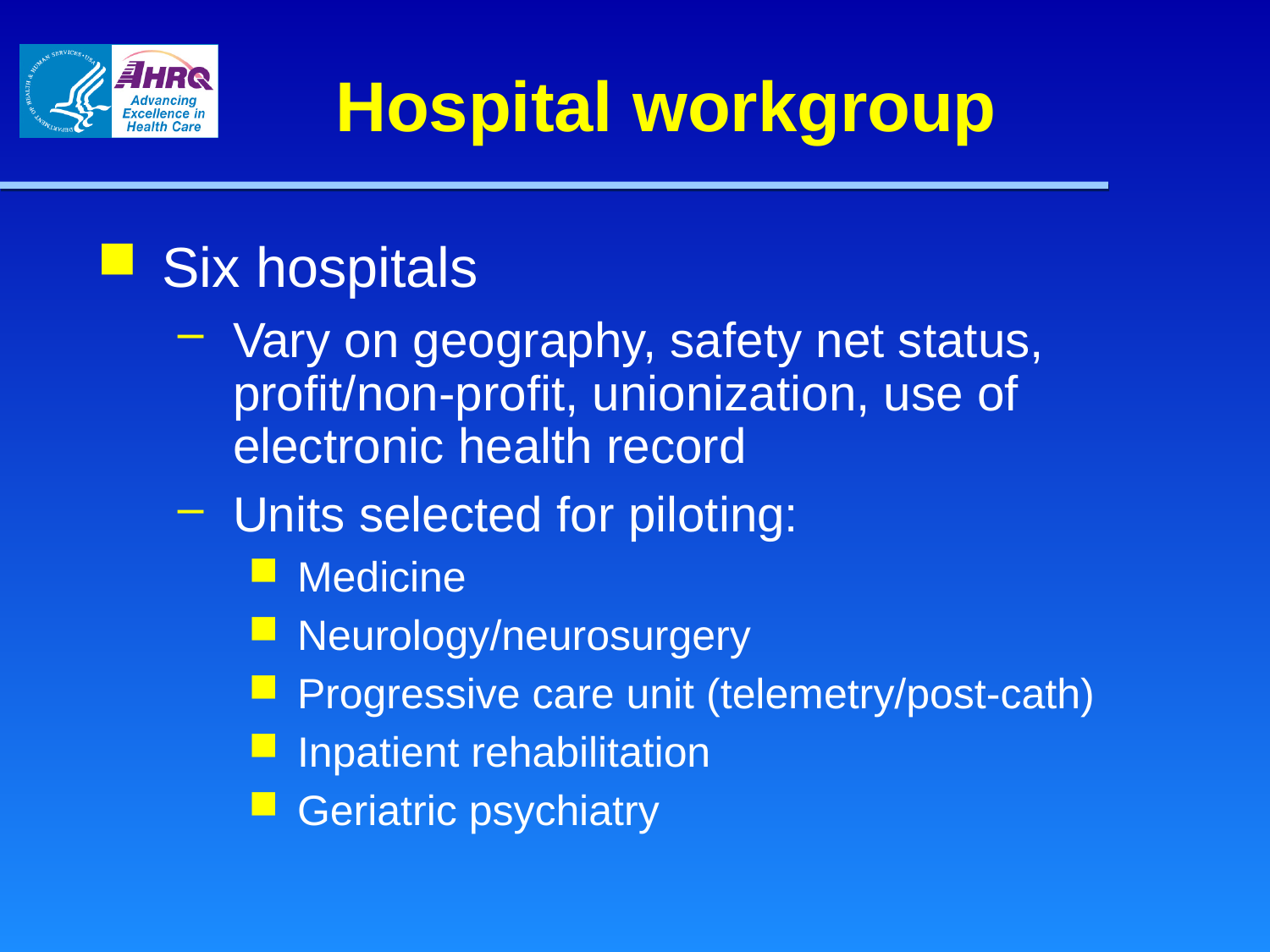

# Hospital workgroup
Six hospitals
Vary on geography, safety net status, profit/non-profit, unionization, use of electronic health record
Units selected for piloting:
Medicine
Neurology/neurosurgery
Progressive care unit (telemetry/post-cath)
Inpatient rehabilitation
Geriatric psychiatry